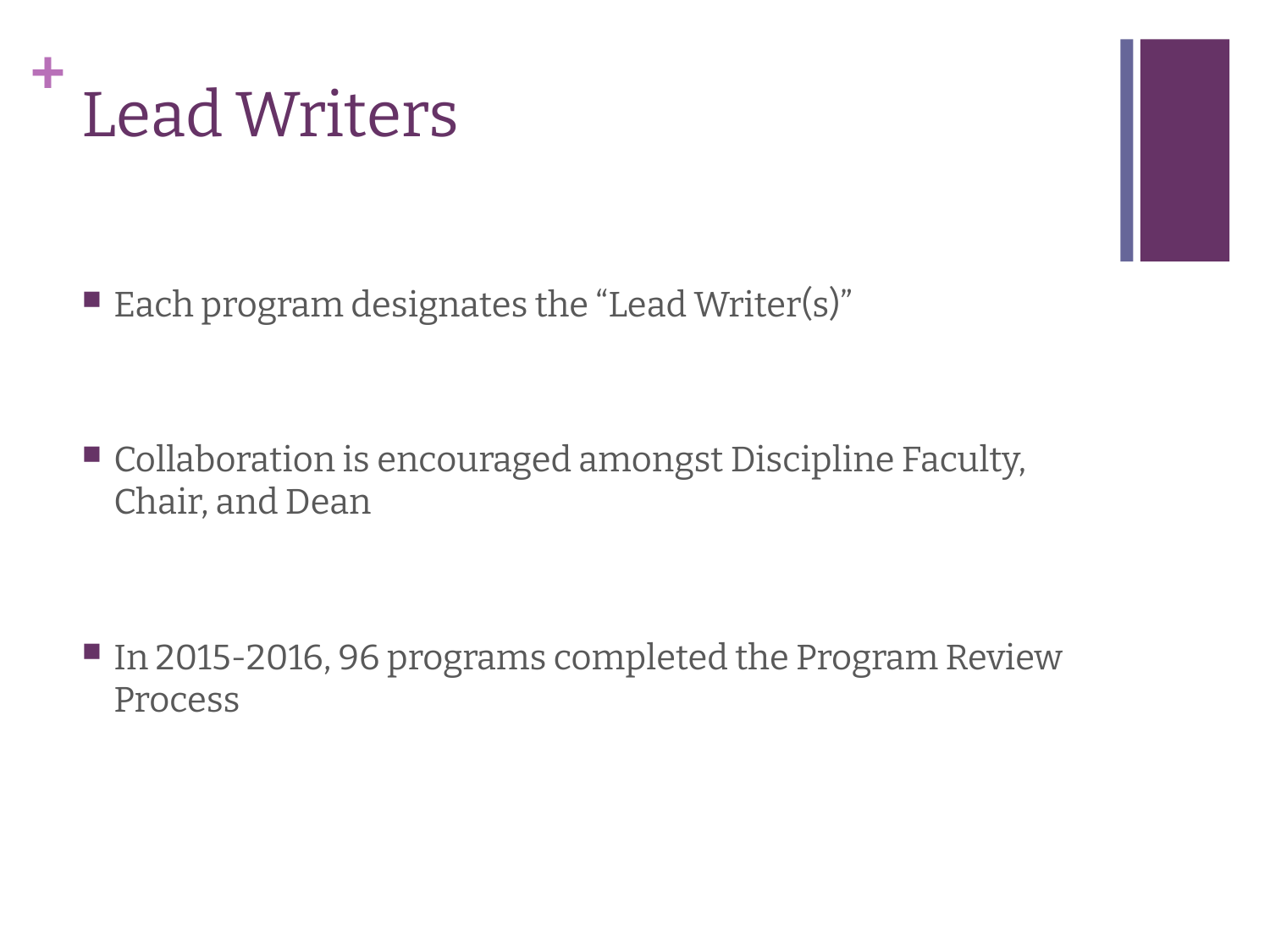

# Lead Writers
Each program designates the “Lead Writer(s)”

Collaboration is encouraged amongst Discipline Faculty, Chair, and Dean

In 2015-2016, 96 programs completed the Program Review Process